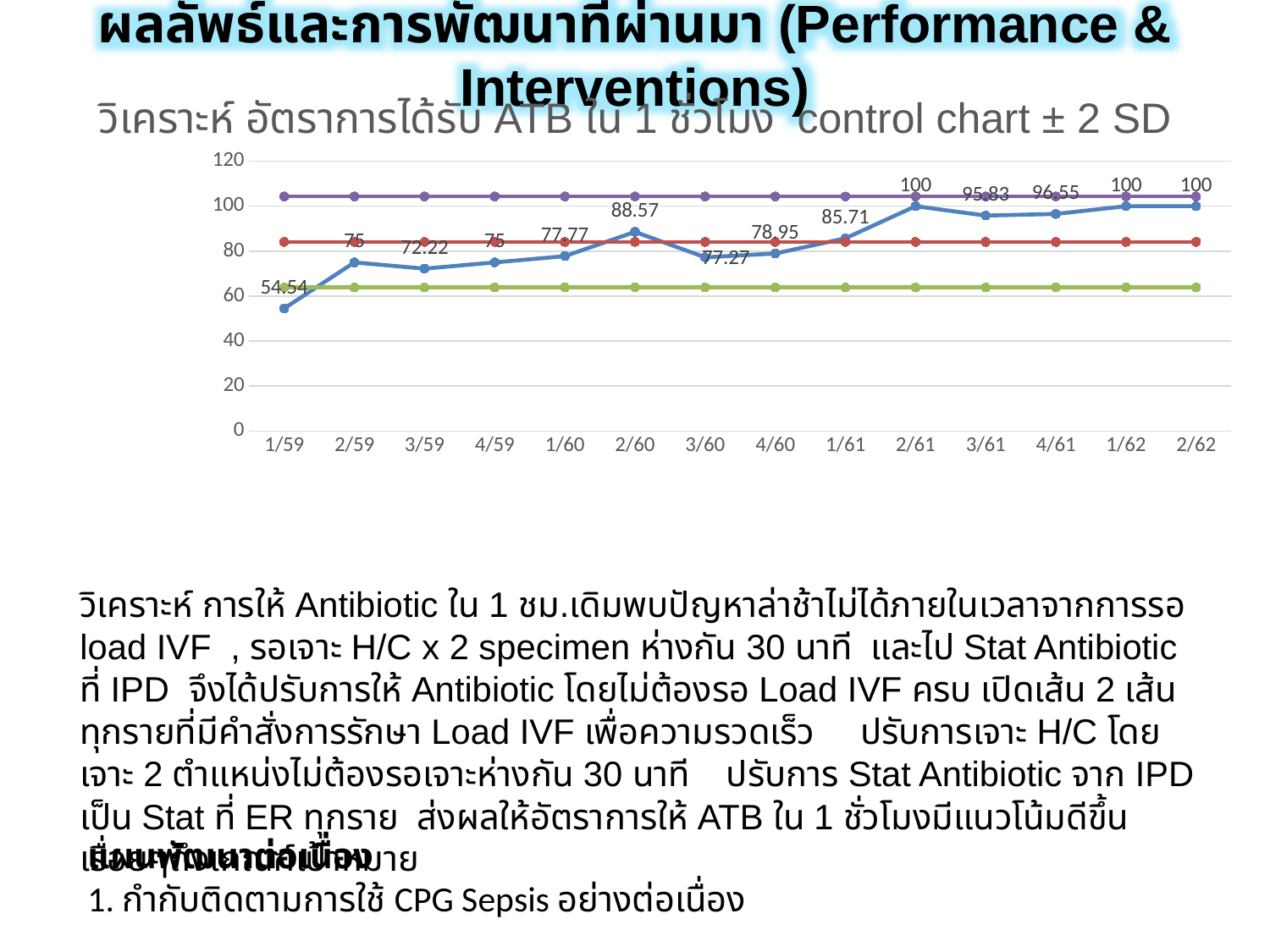

ผลลัพธ์และการพัฒนาที่ผ่านมา (Performance & Interventions)
วิเคราะห์ อัตราการได้รับ ATB ใน 1 ชั่วโมง  control chart ± 2 SD

### Chart

| Category | อัตราการได้ ATB ใน 1 ชั่วโมง | Mean | LCL | UCL |
|---|---|---|---|---|
| 1/59 | 54.54 | 84.10071428571429 | 63.85867870297302 | 104.34274986845556 |
| 2/59 | 75.0 | 84.10071428571429 | 63.85867870297302 | 104.34274986845556 |
| 3/59 | 72.22 | 84.10071428571429 | 63.85867870297302 | 104.34274986845556 |
| 4/59 | 75.0 | 84.10071428571429 | 63.85867870297302 | 104.34274986845556 |
| 1/60 | 77.77 | 84.10071428571429 | 63.85867870297302 | 104.34274986845556 |
| 2/60 | 88.57 | 84.10071428571429 | 63.85867870297302 | 104.34274986845556 |
| 3/60 | 77.27 | 84.10071428571429 | 63.85867870297302 | 104.34274986845556 |
| 4/60 | 78.95 | 84.10071428571429 | 63.85867870297302 | 104.34274986845556 |
| 1/61 | 85.71 | 84.10071428571429 | 63.85867870297302 | 104.34274986845556 |
| 2/61 | 100.0 | 84.10071428571429 | 63.85867870297302 | 104.34274986845556 |
| 3/61 | 95.83 | 84.10071428571429 | 63.85867870297302 | 104.34274986845556 |
| 4/61 | 96.55 | 84.10071428571429 | 63.85867870297302 | 104.34274986845556 |
| 1/62 | 100.0 | 84.10071428571429 | 63.85867870297302 | 104.34274986845556 |
| 2/62 | 100.0 | 84.10071428571429 | 63.85867870297302 | 104.34274986845556 |
วิเคราะห์ การให้ Antibiotic ใน 1 ชม.เดิมพบปัญหาล่าช้าไม่ได้ภายในเวลาจากการรอ load IVF  , รอเจาะ H/C x 2 specimen ห่างกัน 30 นาที  และไป Stat Antibiotic ที่ IPD  จึงได้ปรับการให้ Antibiotic โดยไม่ต้องรอ Load IVF ครบ เปิดเส้น 2 เส้นทุกรายที่มีคำสั่งการรักษา Load IVF เพื่อความรวดเร็ว     ปรับการเจาะ H/C โดยเจาะ 2 ตำแหน่งไม่ต้องรอเจาะห่างกัน 30 นาที    ปรับการ Stat Antibiotic จาก IPD เป็น Stat ที่ ER ทุกราย  ส่งผลให้อัตราการให้ ATB ใน 1 ชั่วโมงมีแนวโน้มดีขึ้นเรื่อยๆถึงเกณฑ์เป้าหมาย
แผนพัฒนาต่อเนื่อง
1. กำกับติดตามการใช้ CPG Sepsis อย่างต่อเนื่อง